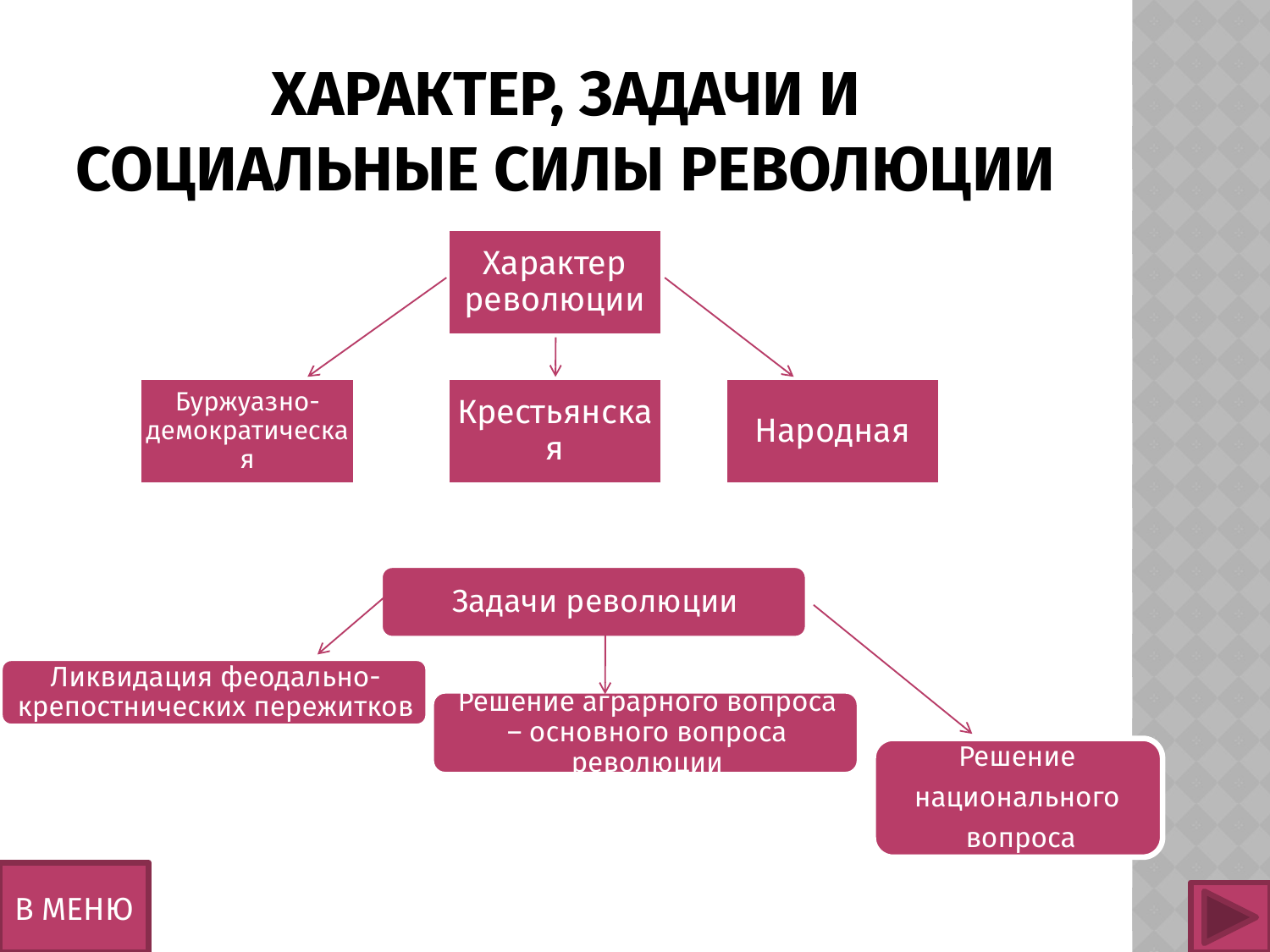

# Характер, задачи и социальные силы революции
Характер революции
Буржуазно-демократическая
Крестьянская
Народная
Задачи революции
Ликвидация феодально-крепостнических пережитков
Решение аграрного вопроса – основного вопроса революции
Решение
национального
вопроса
В МЕНЮ